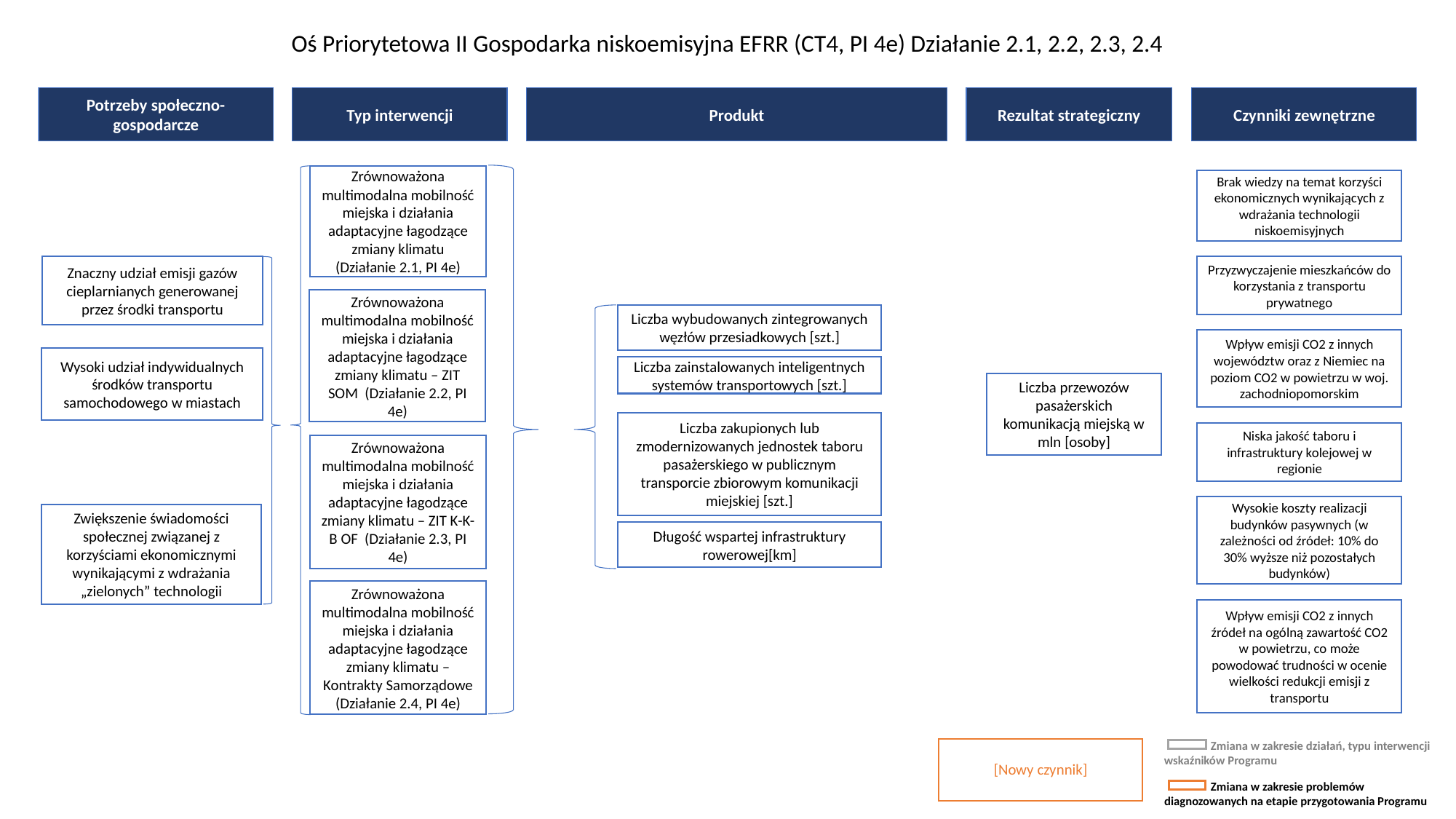

# Oś Priorytetowa II Gospodarka niskoemisyjna EFRR (CT4, PI 4e) Działanie 2.1, 2.2, 2.3, 2.4

Zrównoważona multimodalna mobilność miejska i działania adaptacyjne łagodzące zmiany klimatu (Działanie 2.1, PI 4e)
Brak wiedzy na temat korzyści ekonomicznych wynikających z wdrażania technologii niskoemisyjnych

Przyzwyczajenie mieszkańców do korzystania z transportu prywatnego
Znaczny udział emisji gazów cieplarnianych generowanej przez środki transportu
Wysoki udział indywidualnych środków transportu samochodowego w miastach
Zwiększenie świadomości społecznej związanej z korzyściami ekonomicznymi wynikającymi z wdrażania „zielonych” technologii
Zrównoważona multimodalna mobilność miejska i działania adaptacyjne łagodzące zmiany klimatu – ZIT SOM  (Działanie 2.2, PI 4e)

Liczba wybudowanych zintegrowanych węzłów przesiadkowych [szt.]
Wpływ emisji CO2 z innych województw oraz z Niemiec na poziom CO2 w powietrzu w woj. zachodniopomorskim
Liczba zainstalowanych inteligentnych systemów transportowych [szt.]
Liczba przewozów pasażerskich komunikacją miejską w mln [osoby]
Liczba zakupionych lub zmodernizowanych jednostek taboru pasażerskiego w publicznym transporcie zbiorowym komunikacji miejskiej [szt.]
Niska jakość taboru i infrastruktury kolejowej w regionie
Zrównoważona multimodalna mobilność miejska i działania adaptacyjne łagodzące zmiany klimatu – ZIT K-K-B OF  (Działanie 2.3, PI 4e)
Wysokie koszty realizacji budynków pasywnych (w zależności od źródeł: 10% do 30% wyższe niż pozostałych budynków)
Długość wspartej infrastruktury rowerowej[km]
Zrównoważona multimodalna mobilność miejska i działania adaptacyjne łagodzące zmiany klimatu – Kontrakty Samorządowe (Działanie 2.4, PI 4e)
Wpływ emisji CO2 z innych źródeł na ogólną zawartość CO2 w powietrzu, co może powodować trudności w ocenie wielkości redukcji emisji z transportu
[Nowy czynnik]